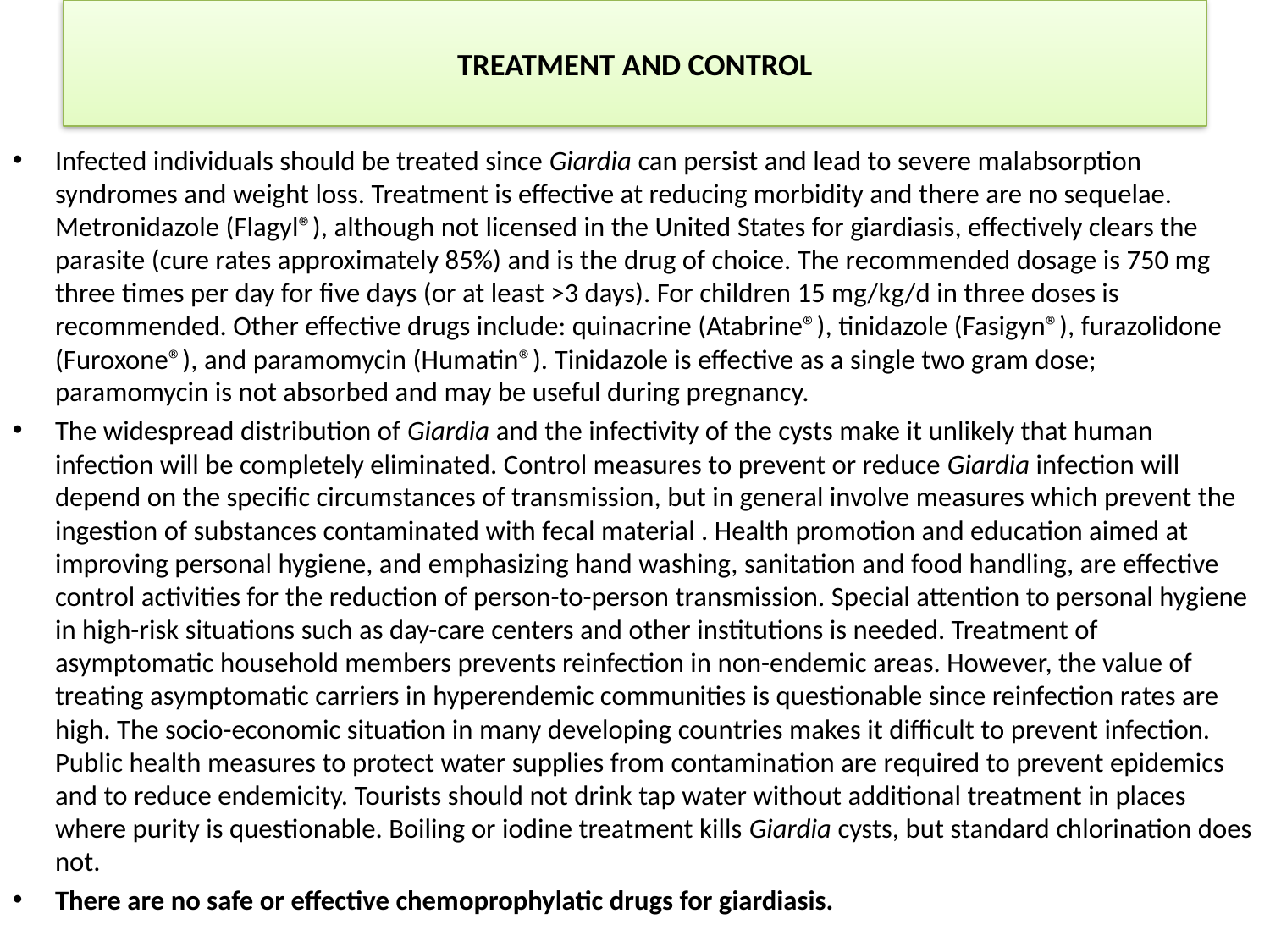

# TREATMENT AND CONTROL
Infected individuals should be treated since Giardia can persist and lead to severe malabsorption syndromes and weight loss. Treatment is effective at reducing morbidity and there are no sequelae. Metronidazole (Flagyl®), although not licensed in the United States for giardiasis, effectively clears the parasite (cure rates approximately 85%) and is the drug of choice. The recommended dosage is 750 mg three times per day for five days (or at least >3 days). For children 15 mg/kg/d in three doses is recommended. Other effective drugs include: quinacrine (Atabrine®), tinidazole (Fasigyn®), furazolidone (Furoxone®), and paramomycin (Humatin®). Tinidazole is effective as a single two gram dose; paramomycin is not absorbed and may be useful during pregnancy.
The widespread distribution of Giardia and the infectivity of the cysts make it unlikely that human infection will be completely eliminated. Control measures to prevent or reduce Giardia infection will depend on the specific circumstances of transmission, but in general involve measures which prevent the ingestion of substances contaminated with fecal material . Health promotion and education aimed at improving personal hygiene, and emphasizing hand washing, sanitation and food handling, are effective control activities for the reduction of person-to-person transmission. Special attention to personal hygiene in high-risk situations such as day-care centers and other institutions is needed. Treatment of asymptomatic household members prevents reinfection in non-endemic areas. However, the value of treating asymptomatic carriers in hyperendemic communities is questionable since reinfection rates are high. The socio-economic situation in many developing countries makes it difficult to prevent infection. Public health measures to protect water supplies from contamination are required to prevent epidemics and to reduce endemicity. Tourists should not drink tap water without additional treatment in places where purity is questionable. Boiling or iodine treatment kills Giardia cysts, but standard chlorination does not.
There are no safe or effective chemoprophylatic drugs for giardiasis.